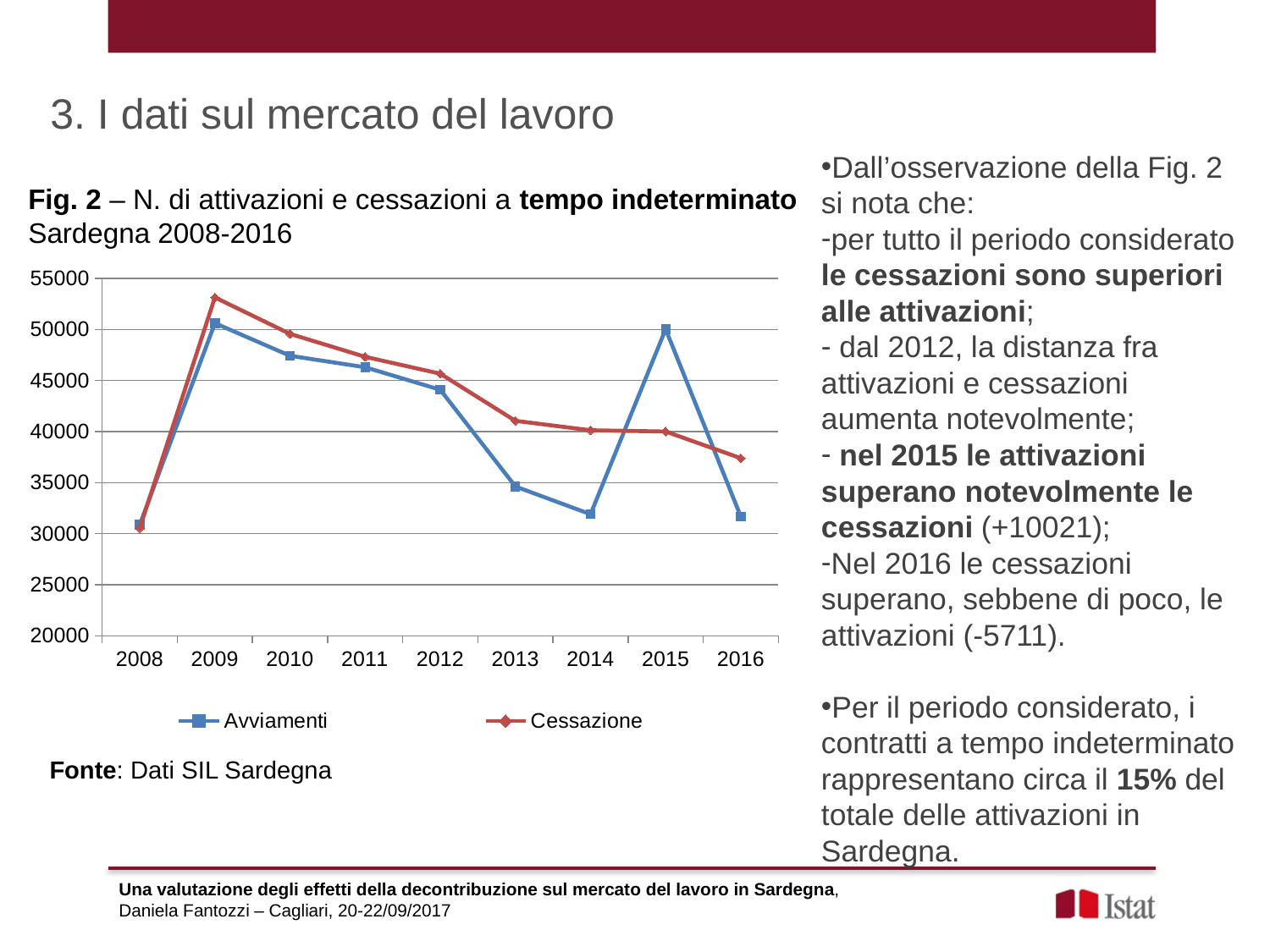

3. I dati sul mercato del lavoro
Dall’osservazione della Fig. 2 si nota che:
per tutto il periodo considerato le cessazioni sono superiori alle attivazioni;
 dal 2012, la distanza fra attivazioni e cessazioni aumenta notevolmente;
 nel 2015 le attivazioni superano notevolmente le cessazioni (+10021);
Nel 2016 le cessazioni superano, sebbene di poco, le attivazioni (-5711).

Per il periodo considerato, i contratti a tempo indeterminato rappresentano circa il 15% del totale delle attivazioni in Sardegna.
Fig. 2 – N. di attivazioni e cessazioni a tempo indeterminato Sardegna 2008-2016

### Chart

| Category | Avviamenti | Cessazione |
|---|---|---|
| 2008 | 30873.0 | 30552.0 |
| 2009 | 50608.0 | 53135.0 |
| 2010 | 47421.0 | 49563.0 |
| 2011 | 46296.0 | 47319.0 |
| 2012 | 44092.0 | 45663.0 |
| 2013 | 34623.0 | 41052.0 |
| 2014 | 31906.0 | 40128.0 |
| 2015 | 50026.0 | 40005.0 |
| 2016 | 31680.0 | 37391.0 |
Fonte: Dati SIL Sardegna
Una valutazione degli effetti della decontribuzione sul mercato del lavoro in Sardegna,
Daniela Fantozzi – Cagliari, 20-22/09/2017